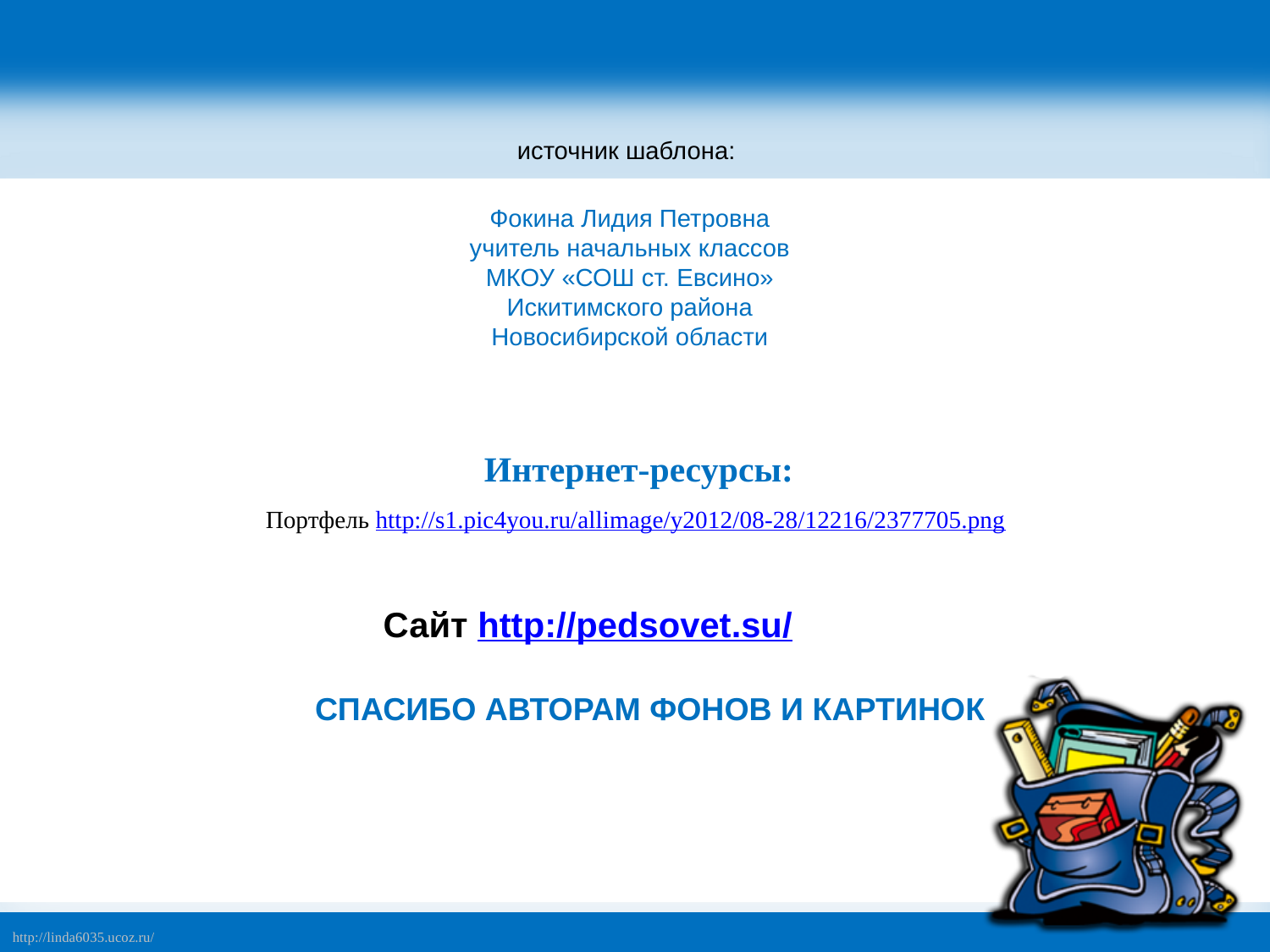

источник шаблона:

Фокина Лидия Петровна
учитель начальных классов
МКОУ «СОШ ст. Евсино»
Искитимского района
Новосибирской области
Интернет-ресурсы:
Портфель http://s1.pic4you.ru/allimage/y2012/08-28/12216/2377705.png

Сайт http://pedsovet.su/
СПАСИБО АВТОРАМ ФОНОВ И КАРТИНОК